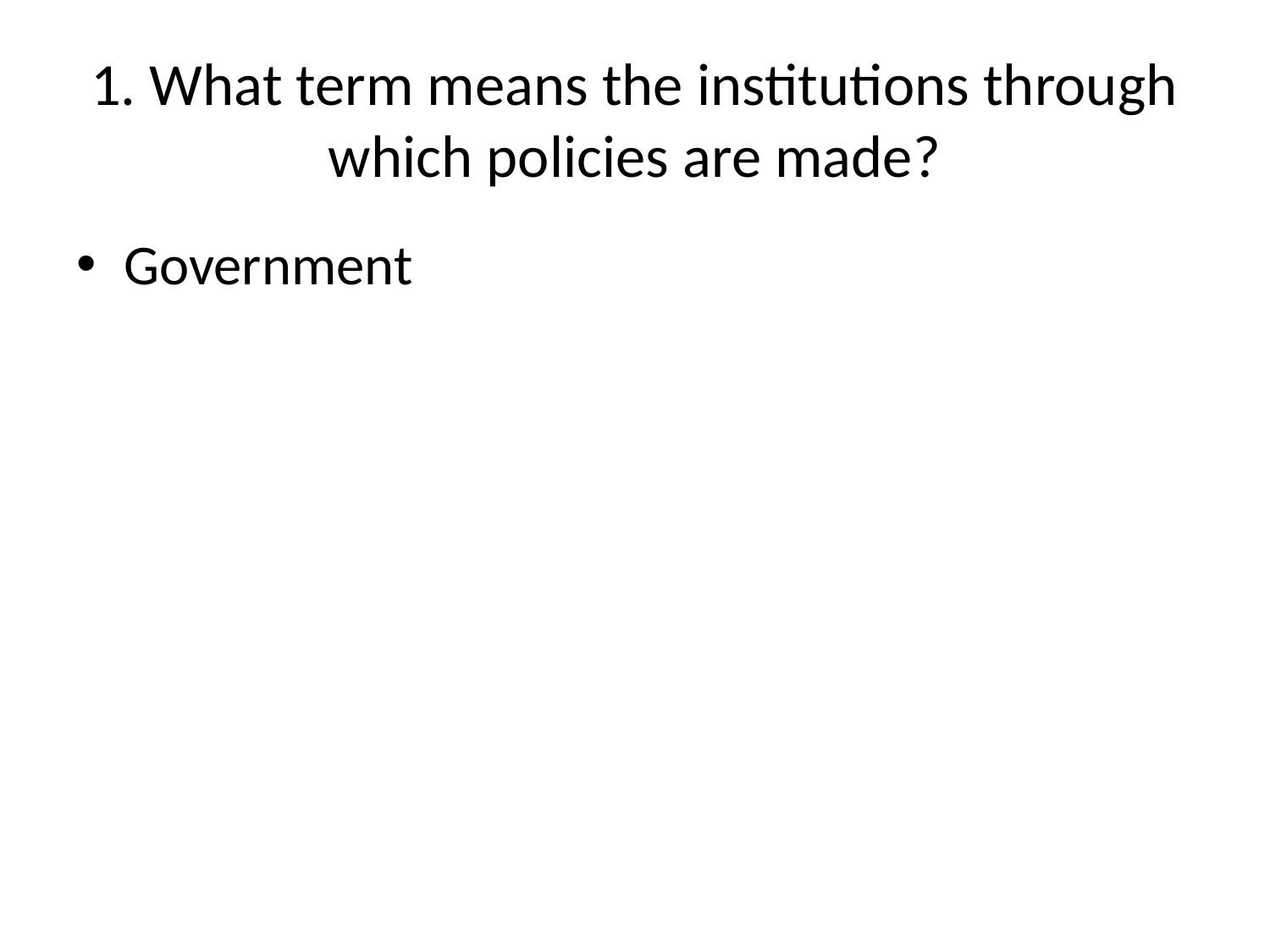

# 1. What term means the institutions through which policies are made?
Government